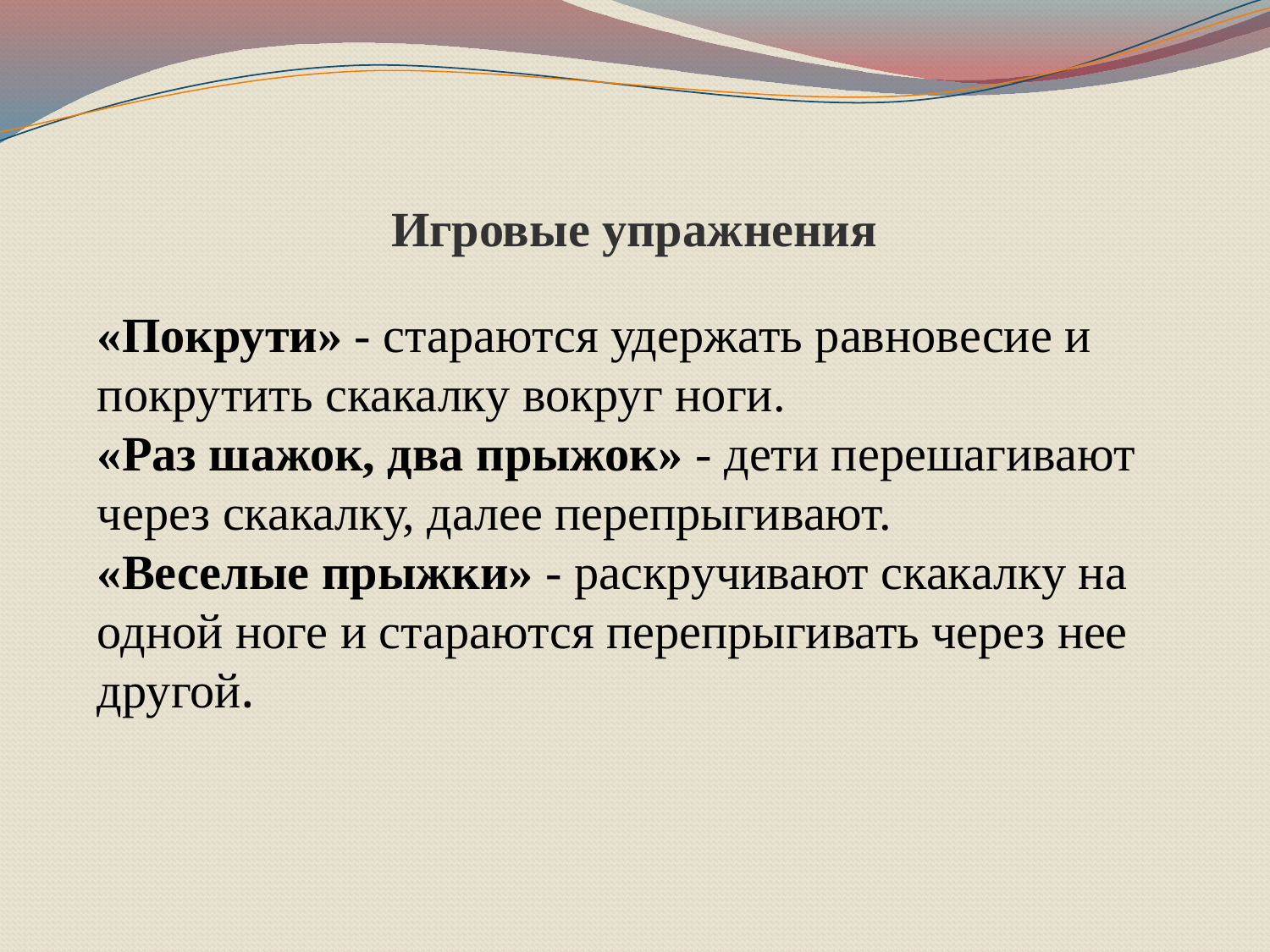

# Игровые упражнения
«Покрути» - стараются удержать равновесие и покрутить скакалку вокруг ноги.
«Раз шажок, два прыжок» - дети перешагивают через скакалку, далее перепрыгивают.
«Веселые прыжки» - раскручивают скакалку на одной ноге и стараются перепрыгивать через нее другой.